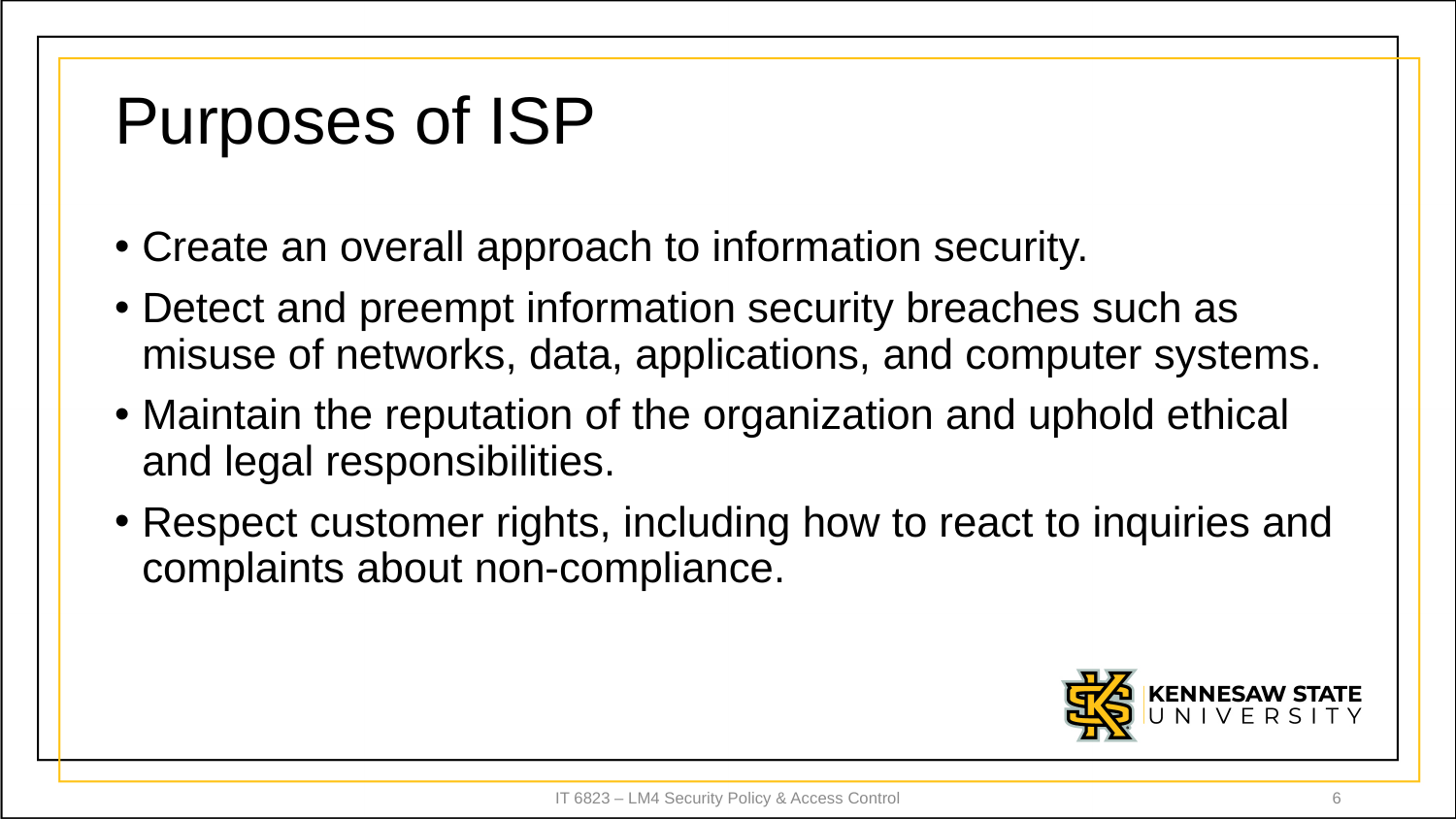

# Purposes of ISP
Create an overall approach to information security.
Detect and preempt information security breaches such as misuse of networks, data, applications, and computer systems.
Maintain the reputation of the organization and uphold ethical and legal responsibilities.
Respect customer rights, including how to react to inquiries and complaints about non-compliance.

IT 6823 – LM4 Security Policy & Access Control
6